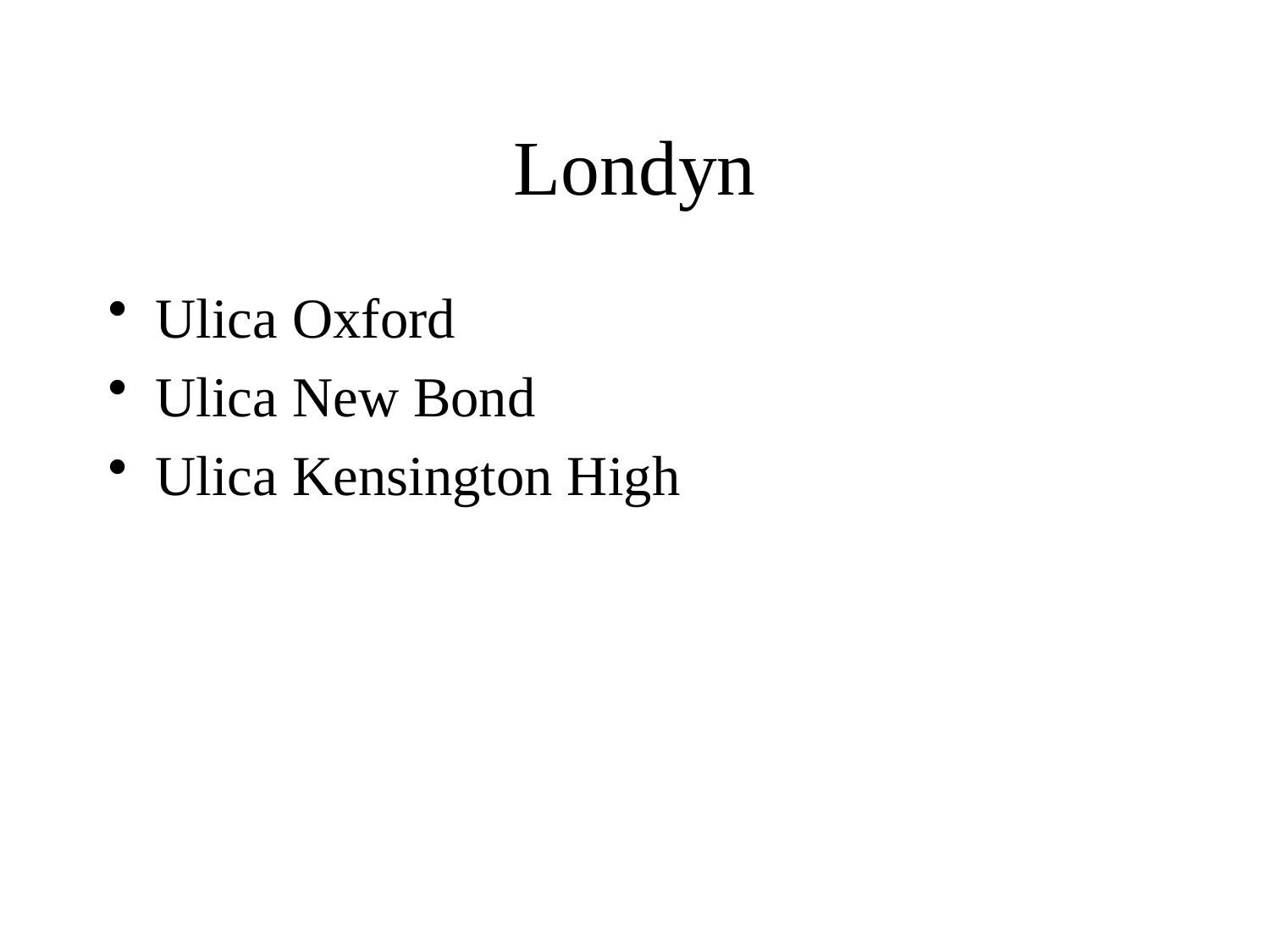

# Londyn
Ulica Oxford
Ulica New Bond
Ulica Kensington High